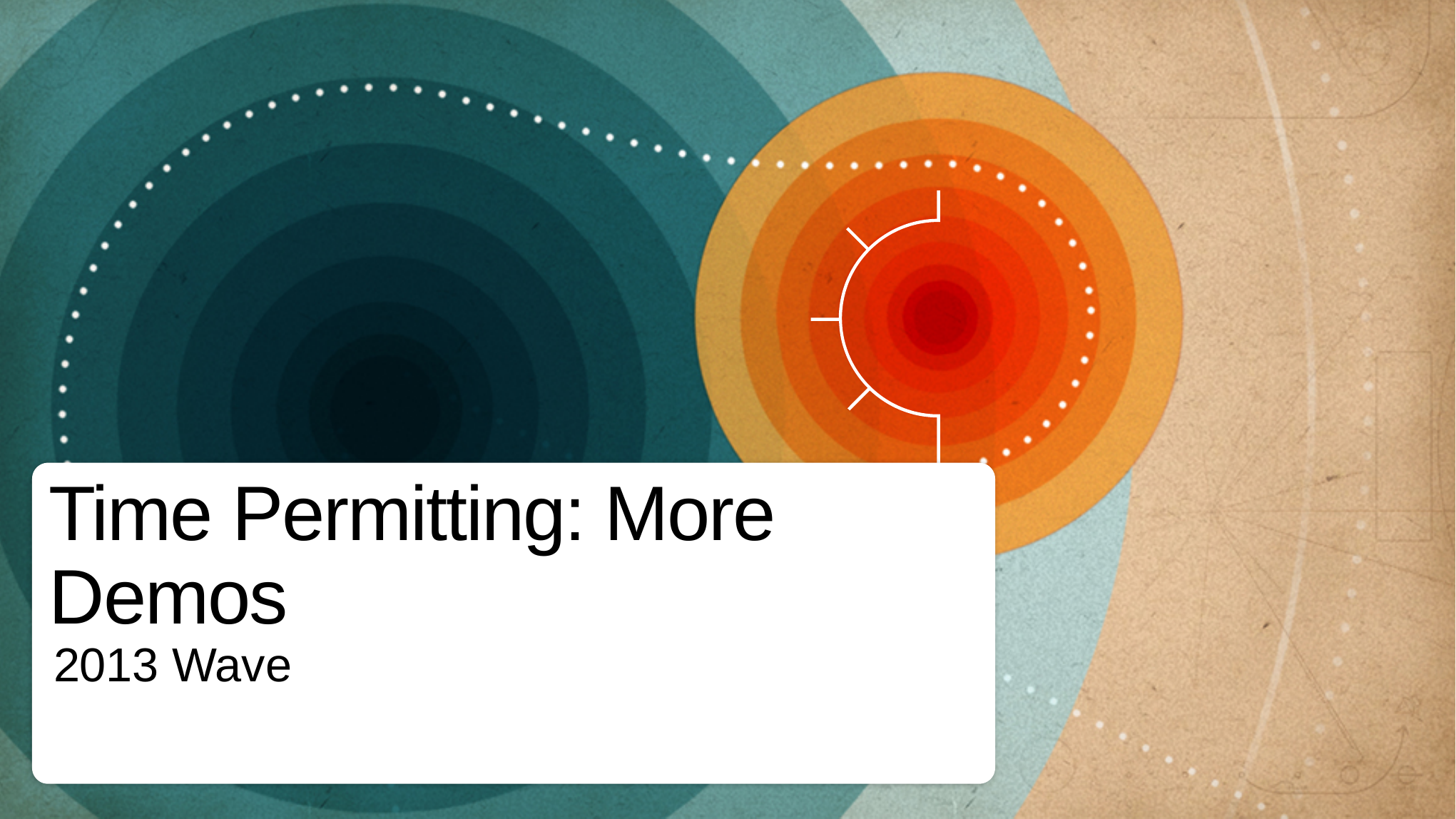

# Time Permitting: More Demos
2013 Wave